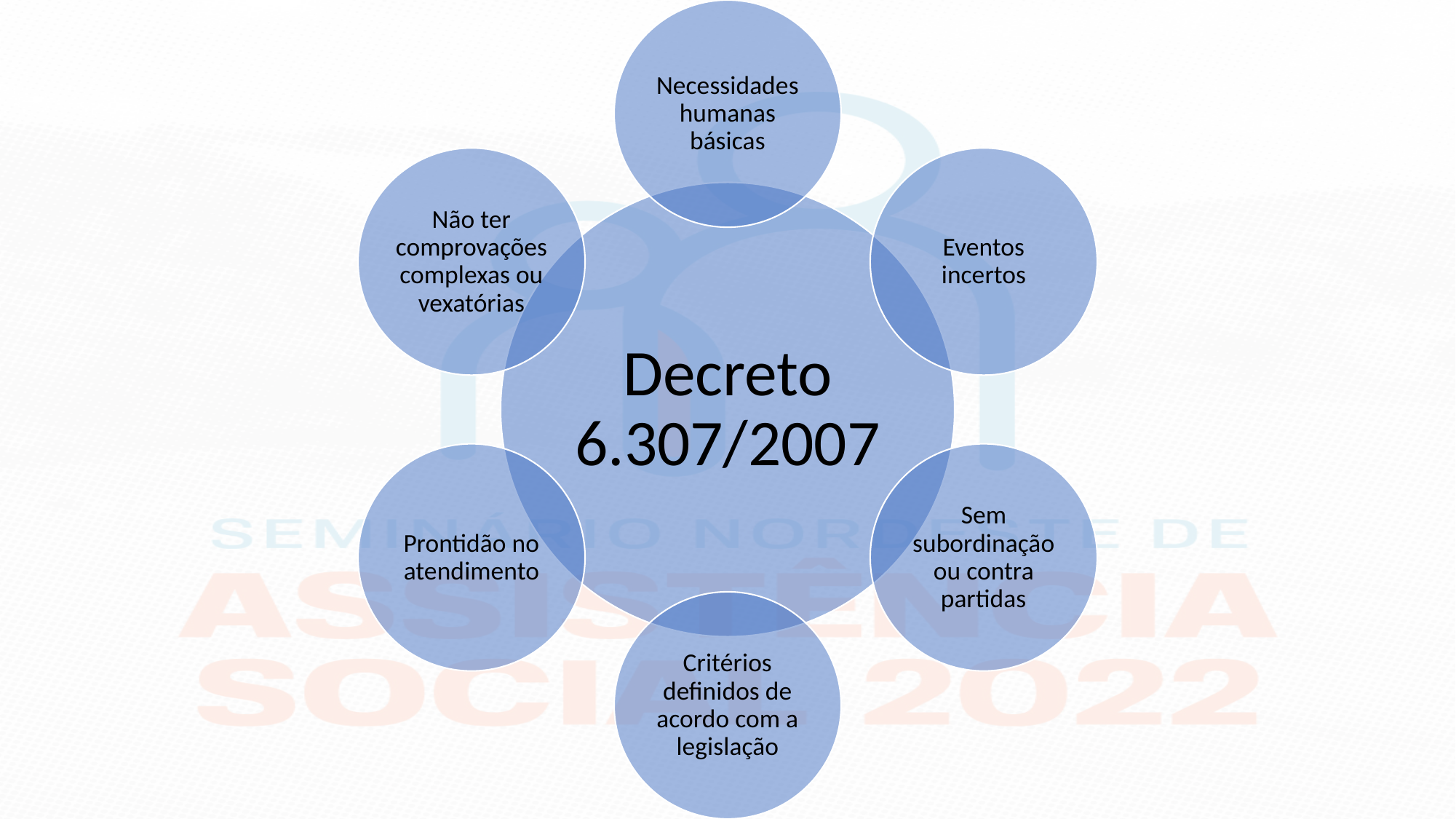

Decreto 6.307/2007
Necessidades humanas básicas
Eventos incertos
Sem subordinação ou contra partidas
Critérios definidos de acordo com a legislação
Prontidão no atendimento
Não ter comprovações complexas ou vexatórias